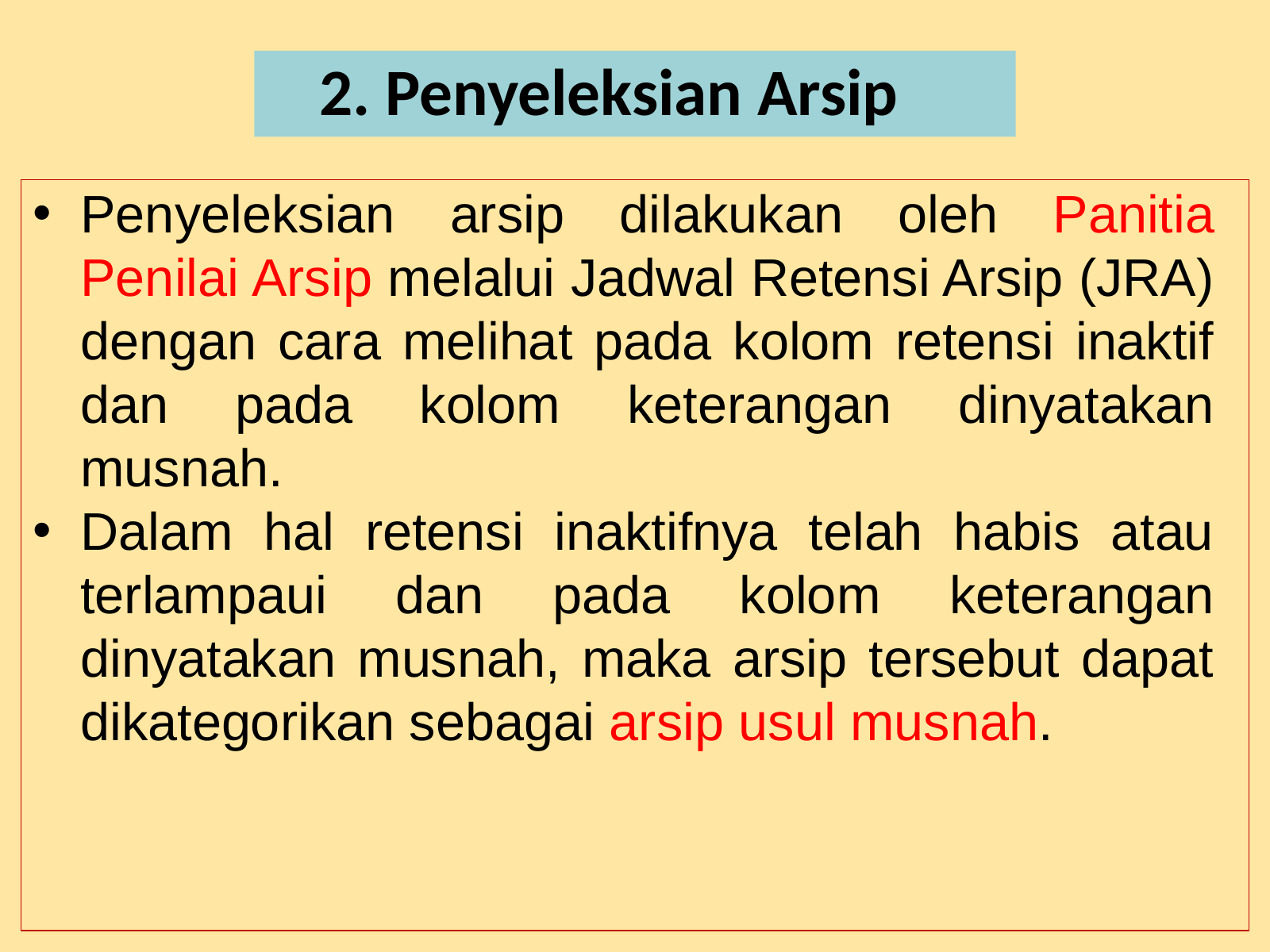

# 2. Penyeleksian Arsip

Penyeleksian arsip dilakukan oleh Panitia Penilai Arsip melalui Jadwal Retensi Arsip (JRA) dengan cara melihat pada kolom retensi inaktif dan pada kolom keterangan dinyatakan musnah.
Dalam hal retensi inaktifnya telah habis atau terlampaui dan pada kolom keterangan dinyatakan musnah, maka arsip tersebut dapat dikategorikan sebagai arsip usul musnah.